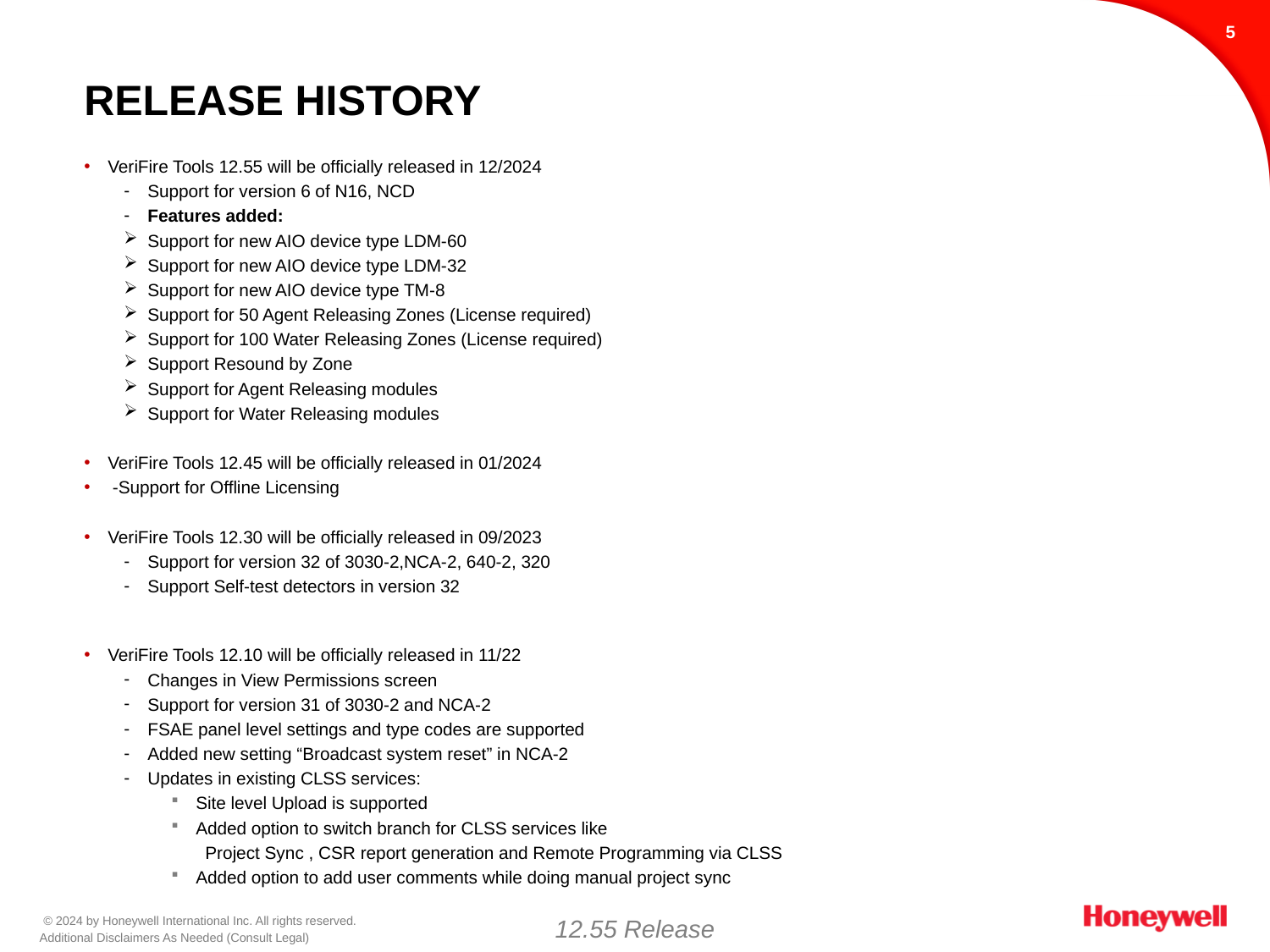

5
# Release History
VeriFire Tools 12.55 will be officially released in 12/2024
Support for version 6 of N16, NCD
Features added:
Support for new AIO device type LDM-60
Support for new AIO device type LDM-32
Support for new AIO device type TM-8
Support for 50 Agent Releasing Zones (License required)
Support for 100 Water Releasing Zones (License required)
Support Resound by Zone
Support for Agent Releasing modules
Support for Water Releasing modules

VeriFire Tools 12.45 will be officially released in 01/2024
 -Support for Offline Licensing

VeriFire Tools 12.30 will be officially released in 09/2023
Support for version 32 of 3030-2,NCA-2, 640-2, 320
Support Self-test detectors in version 32

VeriFire Tools 12.10 will be officially released in 11/22
Changes in View Permissions screen
Support for version 31 of 3030-2 and NCA-2
FSAE panel level settings and type codes are supported
Added new setting “Broadcast system reset” in NCA-2
Updates in existing CLSS services:
Site level Upload is supported
Added option to switch branch for CLSS services like
       Project Sync , CSR report generation and Remote Programming via CLSS
Added option to add user comments while doing manual project sync

12.55 Release